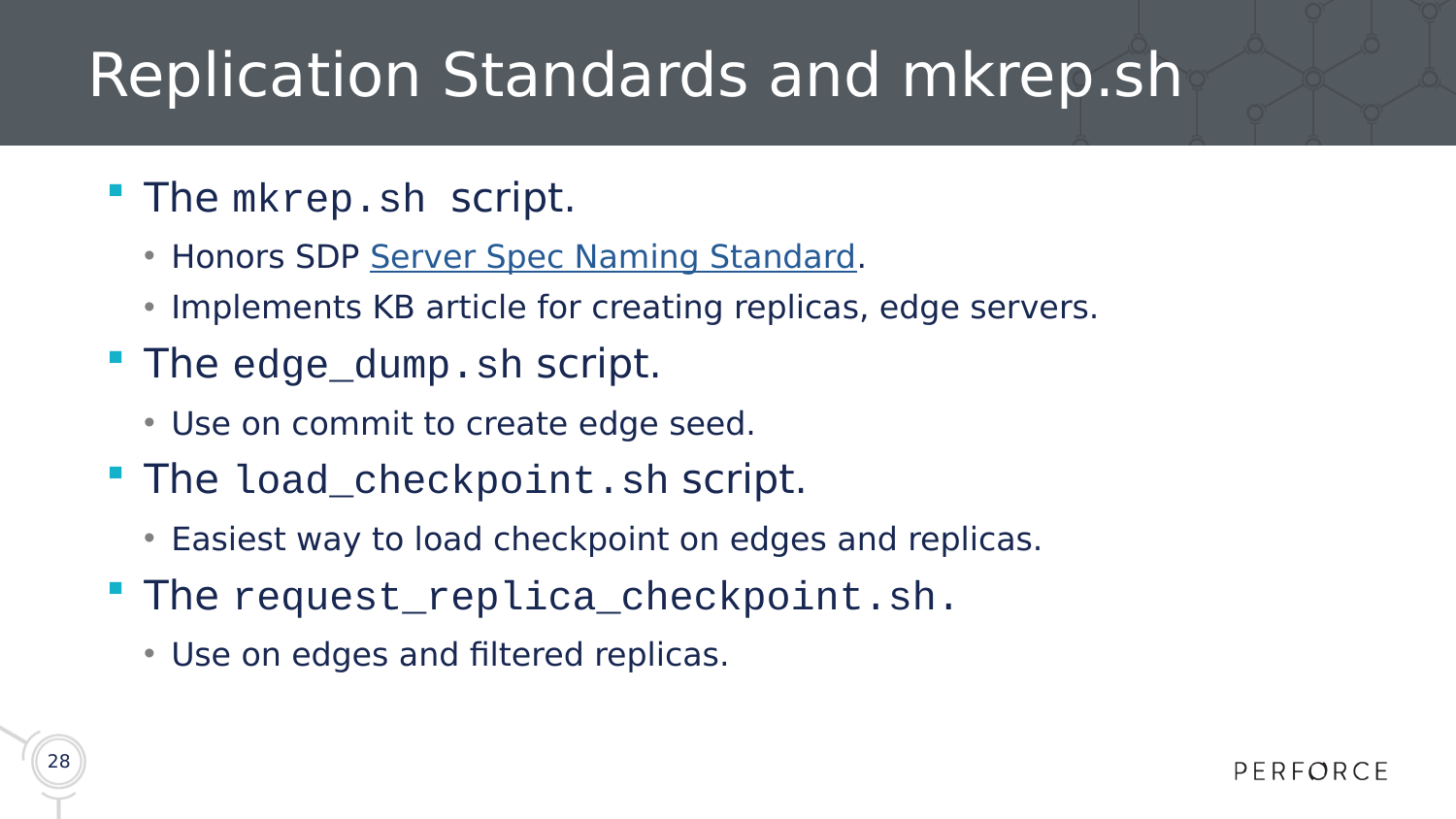

# Replication Standards and mkrep.sh
The mkrep.sh script.
Honors SDP Server Spec Naming Standard.
Implements KB article for creating replicas, edge servers.
The edge_dump.sh script.
Use on commit to create edge seed.
The load_checkpoint.sh script.
Easiest way to load checkpoint on edges and replicas.
The request_replica_checkpoint.sh.
Use on edges and filtered replicas.